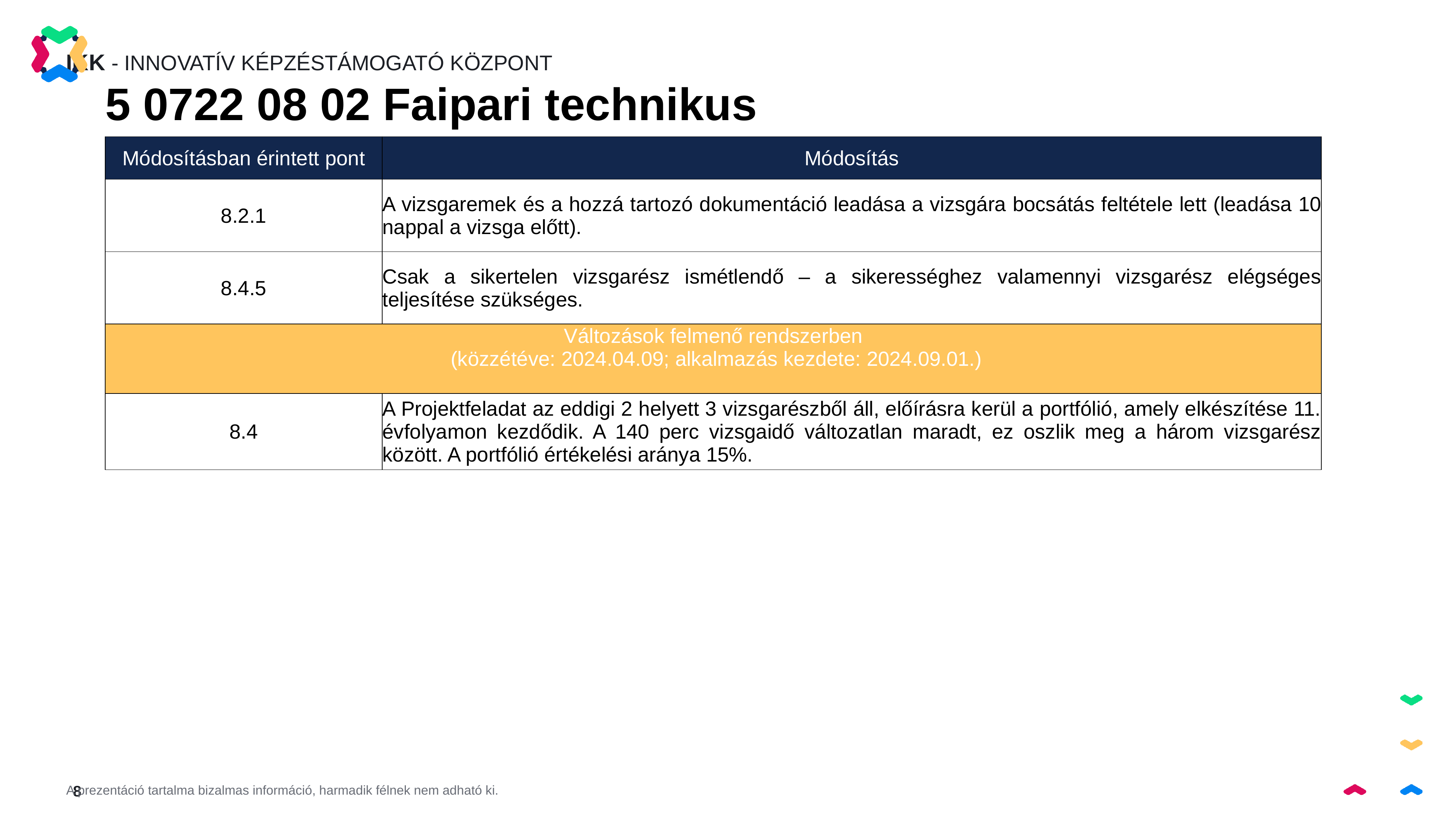

5 0722 08 02 Faipari technikus
| Módosításban érintett pont | Módosítás |
| --- | --- |
| 8.2.1 | A vizsgaremek és a hozzá tartozó dokumentáció leadása a vizsgára bocsátás feltétele lett (leadása 10 nappal a vizsga előtt). |
| 8.4.5 | Csak a sikertelen vizsgarész ismétlendő – a sikerességhez valamennyi vizsgarész elégséges teljesítése szükséges. |
| Változások felmenő rendszerben (közzétéve: 2024.04.09; alkalmazás kezdete: 2024.09.01.) |  |
| 8.4 | A Projektfeladat az eddigi 2 helyett 3 vizsgarészből áll, előírásra kerül a portfólió, amely elkészítése 11. évfolyamon kezdődik. A 140 perc vizsgaidő változatlan maradt, ez oszlik meg a három vizsgarész között. A portfólió értékelési aránya 15%. |